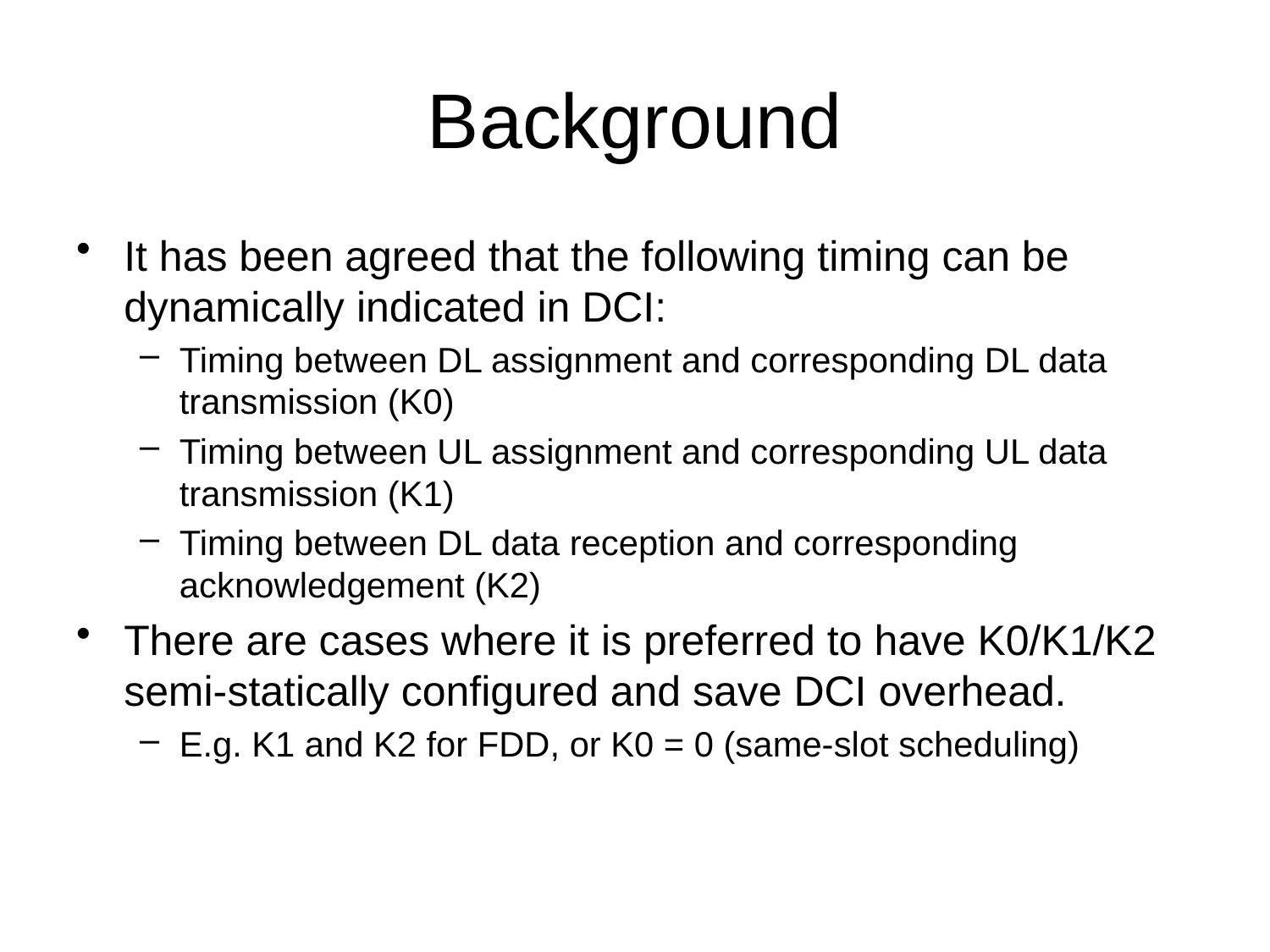

# Background
It has been agreed that the following timing can be dynamically indicated in DCI:
Timing between DL assignment and corresponding DL data transmission (K0)
Timing between UL assignment and corresponding UL data transmission (K1)
Timing between DL data reception and corresponding acknowledgement (K2)
There are cases where it is preferred to have K0/K1/K2 semi-statically configured and save DCI overhead.
E.g. K1 and K2 for FDD, or K0 = 0 (same-slot scheduling)